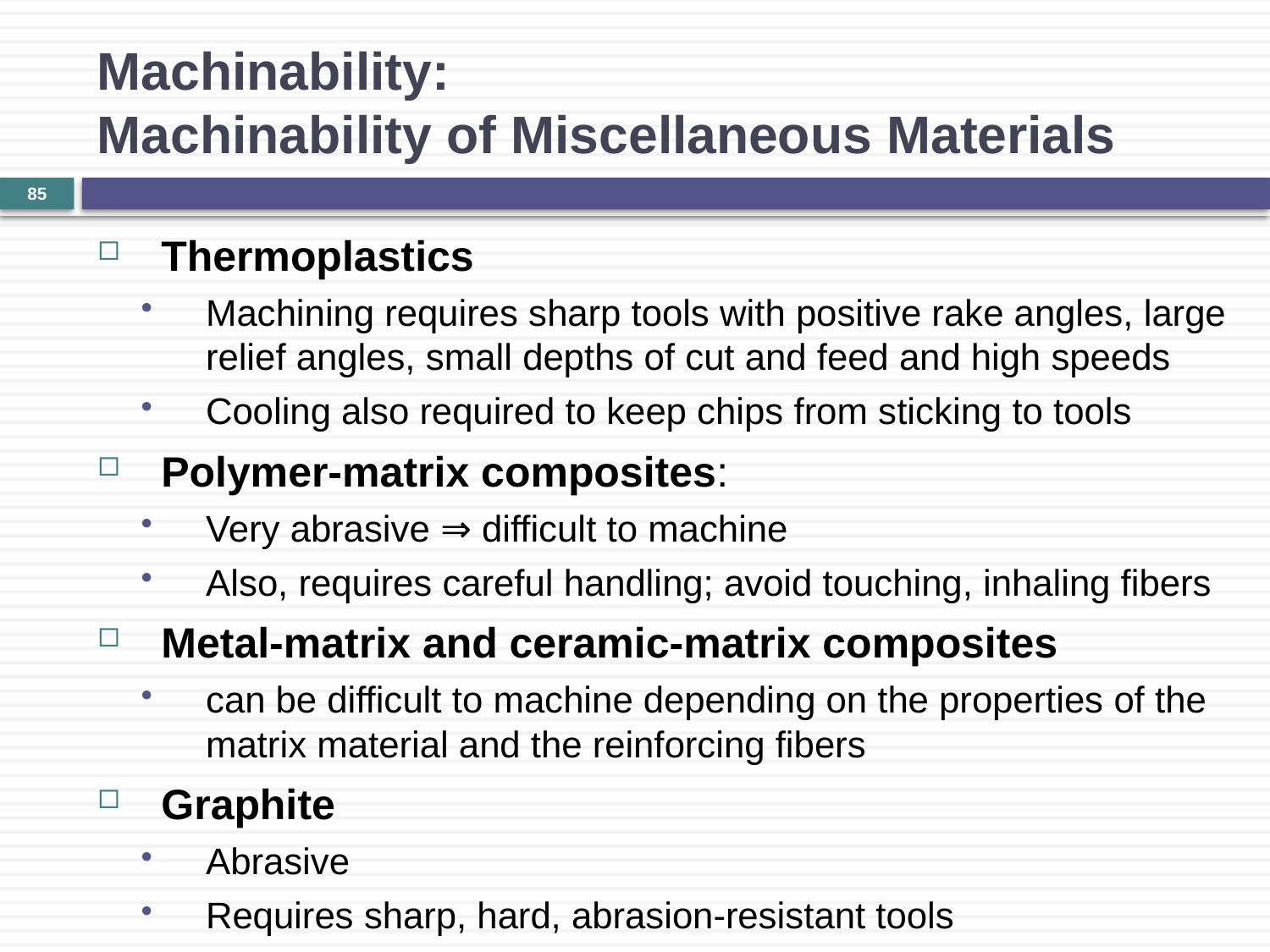

Machinability:
Machinability of Miscellaneous Materials
85
Thermoplastics
Machining requires sharp tools with positive rake angles, large relief angles, small depths of cut and feed and high speeds
Cooling also required to keep chips from sticking to tools
Polymer-matrix composites:
Very abrasive ⇒ difficult to machine
Also, requires careful handling; avoid touching, inhaling fibers
Metal-matrix and ceramic-matrix composites
can be difficult to machine depending on the properties of the matrix material and the reinforcing fibers
Graphite
Abrasive
Requires sharp, hard, abrasion-resistant tools